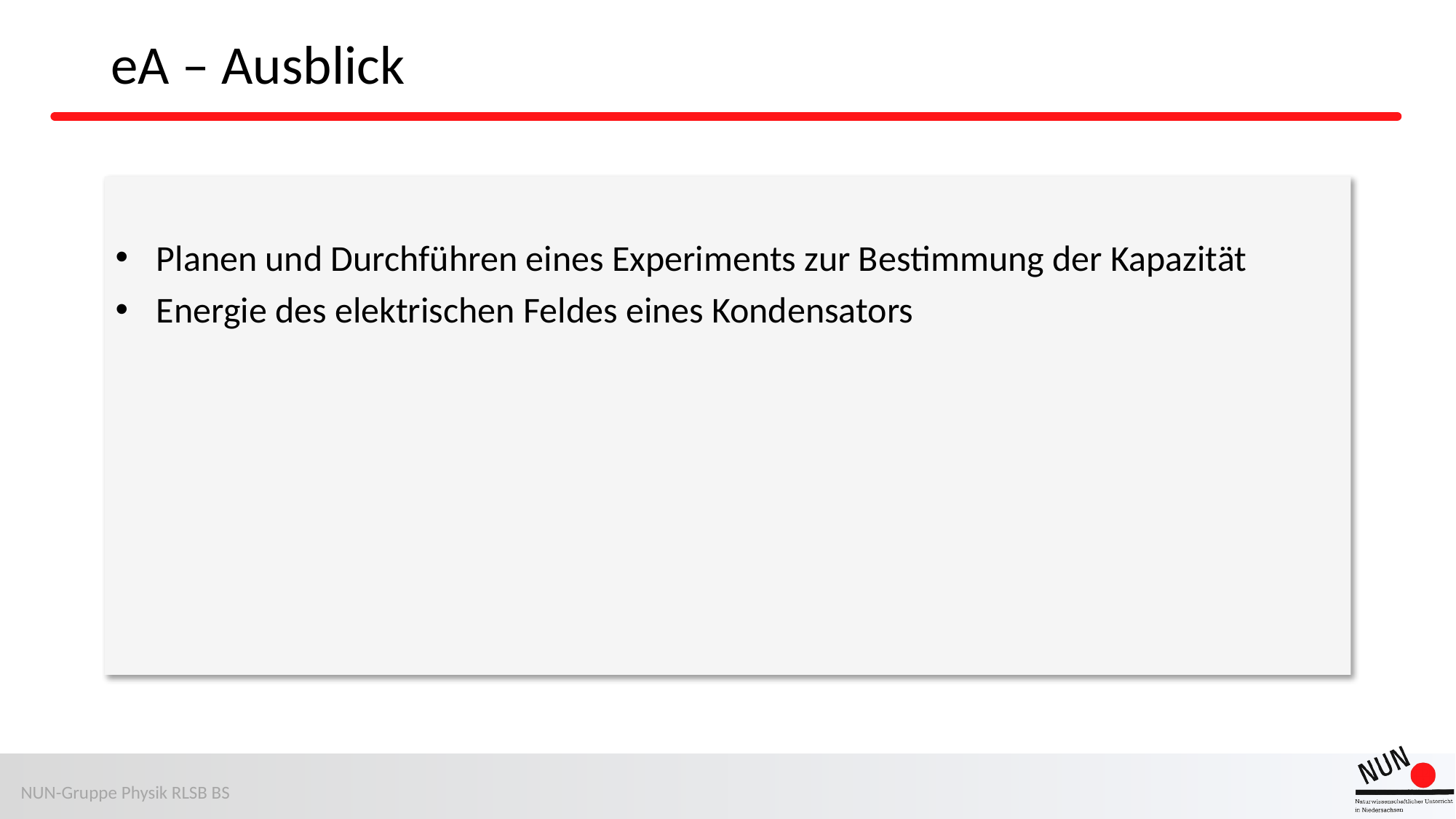

# eA – Ausblick

Planen und Durchführen eines Experiments zur Bestimmung der Kapazität
Energie des elektrischen Feldes eines Kondensators